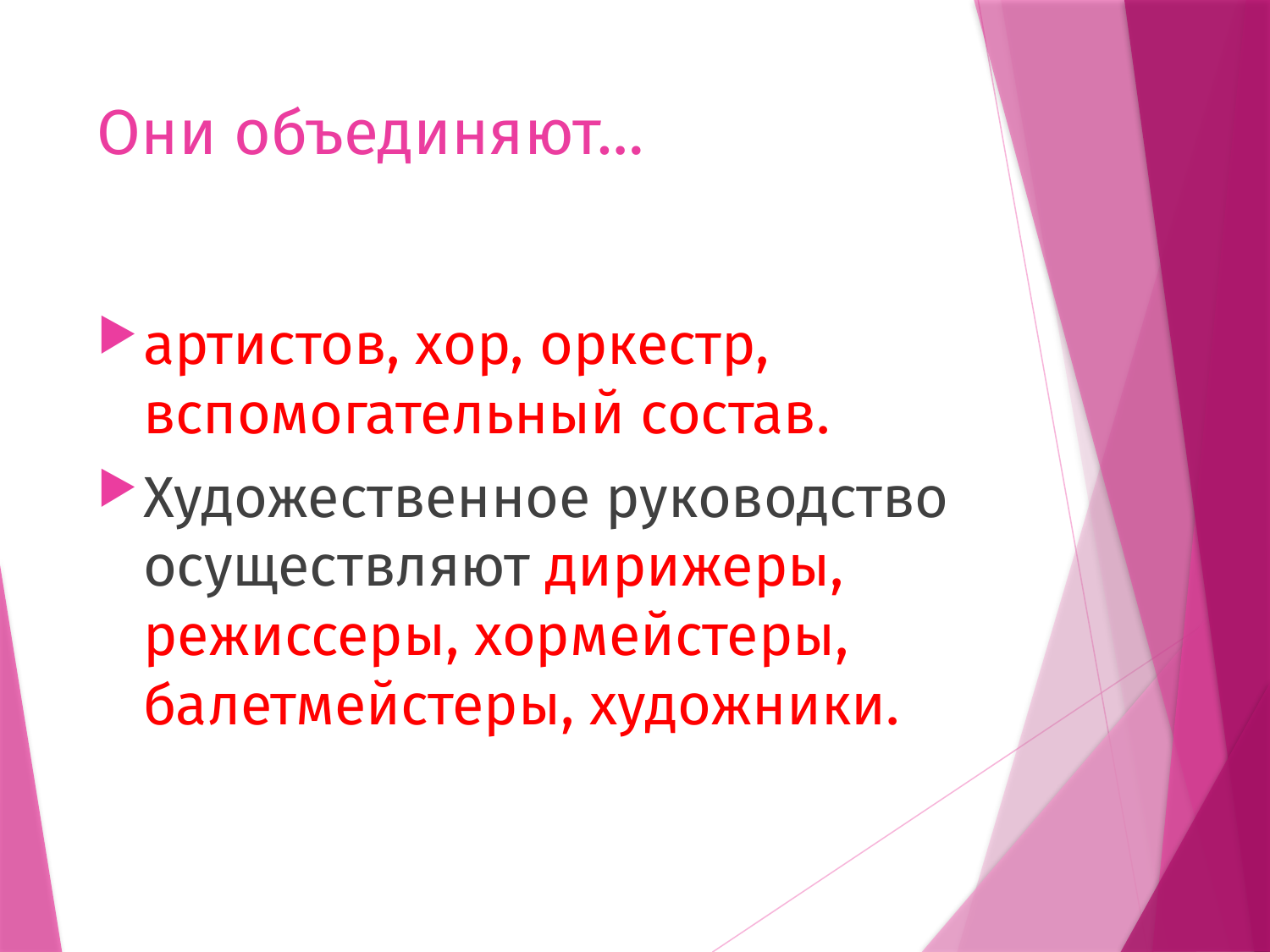

# Они объединяют…
артистов, хор, оркестр, вспомогательный состав.
Художественное руководство осуществляют дирижеры, режиссеры, хормейстеры, балетмейстеры, художники.